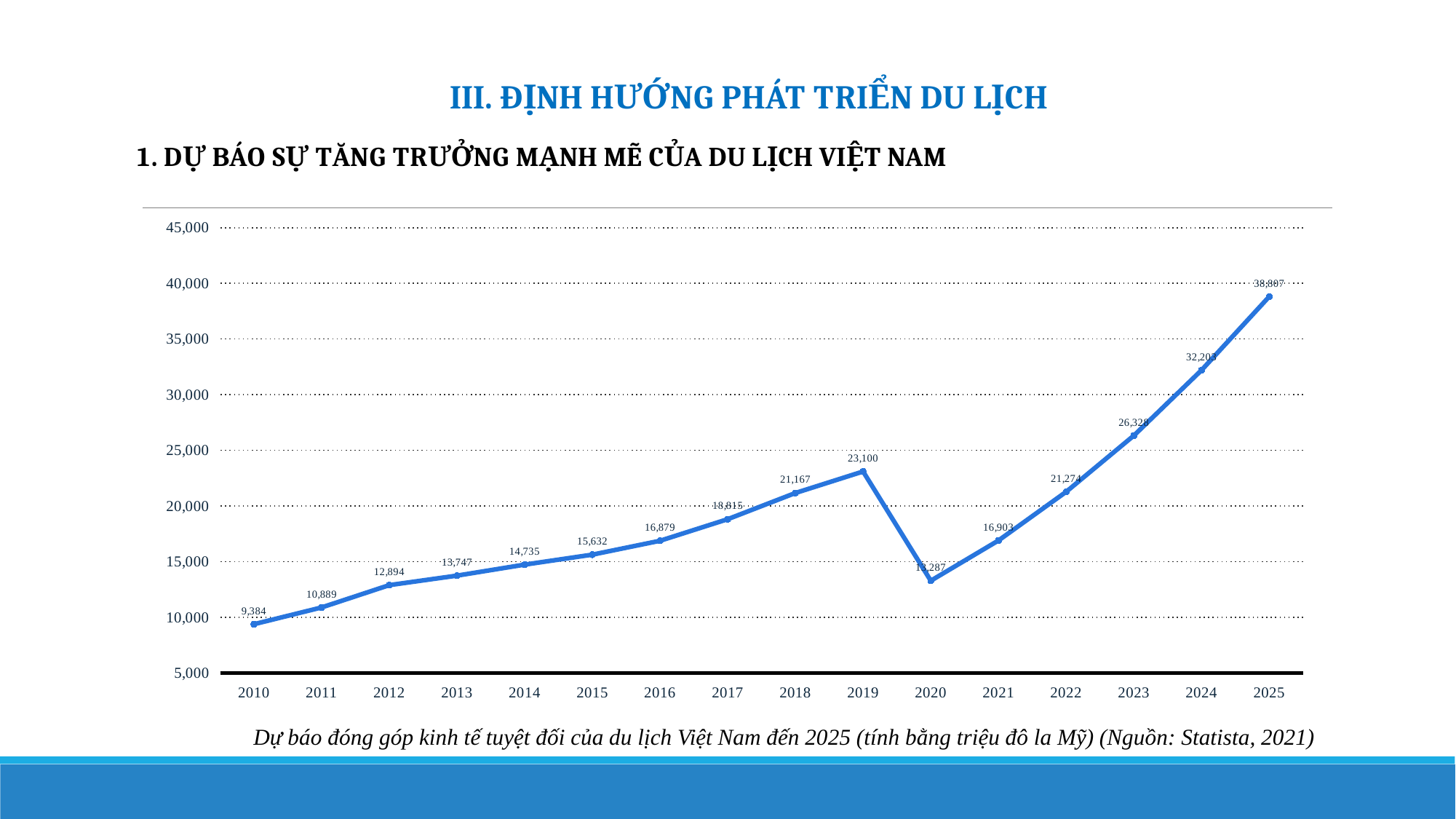

III. ĐỊNH HƯỚNG PHÁT TRIỂN DU LỊCH
1. DỰ BÁO SỰ TĂNG TRƯỞNG MẠNH MẼ CỦA DU LỊCH VIỆT NAM

### Chart

| Category | nan |
|---|---|
| 2010 | 9384.24 |
| 2011 | 10888.82 |
| 2012 | 12893.86 |
| 2013 | 13746.96 |
| 2014 | 14735.47 |
| 2015 | 15631.65 |
| 2016 | 16879.1 |
| 2017 | 18815.34 |
| 2018 | 21166.99 |
| 2019 | 23099.65 |
| 2020 | 13287.35 |
| 2021 | 16902.51 |
| 2022 | 21273.53 |
| 2023 | 26328.39 |
| 2024 | 32203.06 |
| 2025 | 38807.37 |
Dự báo đóng góp kinh tế tuyệt đối của du lịch Việt Nam đến 2025 (tính bằng triệu đô la Mỹ) (Nguồn: Statista, 2021)